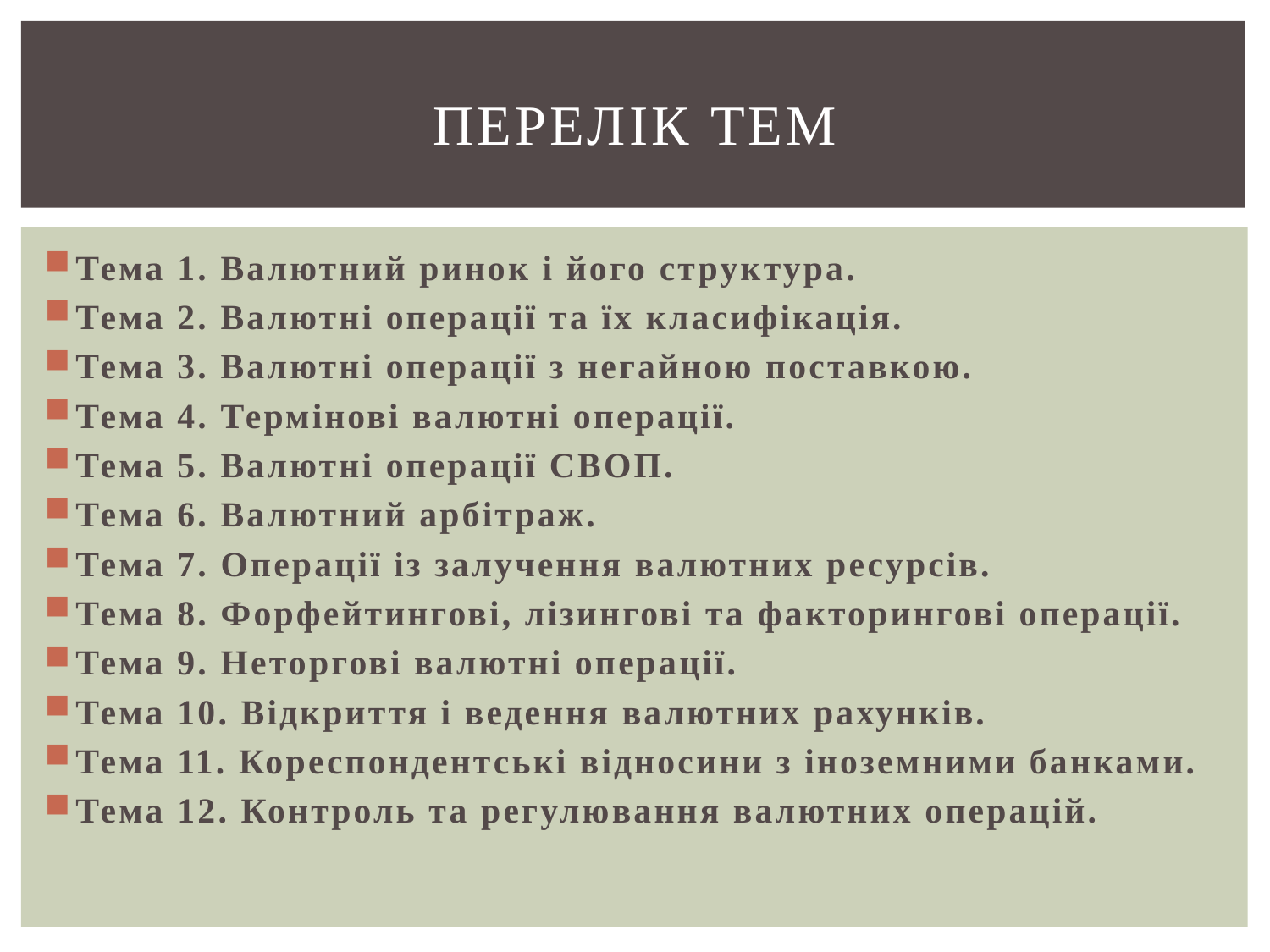

# Перелік тем
Тема 1. Валютний ринок і його структура.
Тема 2. Валютні операції та їх класифікація.
Тема 3. Валютні операції з негайною поставкою.
Тема 4. Термінові валютні операції.
Тема 5. Валютні операції СВОП.
Тема 6. Валютний арбітраж.
Тема 7. Операції із залучення валютних ресурсів.
Тема 8. Форфейтингові, лізингові та факторингові операції.
Тема 9. Неторгові валютні операції.
Тема 10. Відкриття і ведення валютних рахунків.
Тема 11. Кореспондентські відносини з іноземними банками.
Тема 12. Контроль та регулювання валютних операцій.